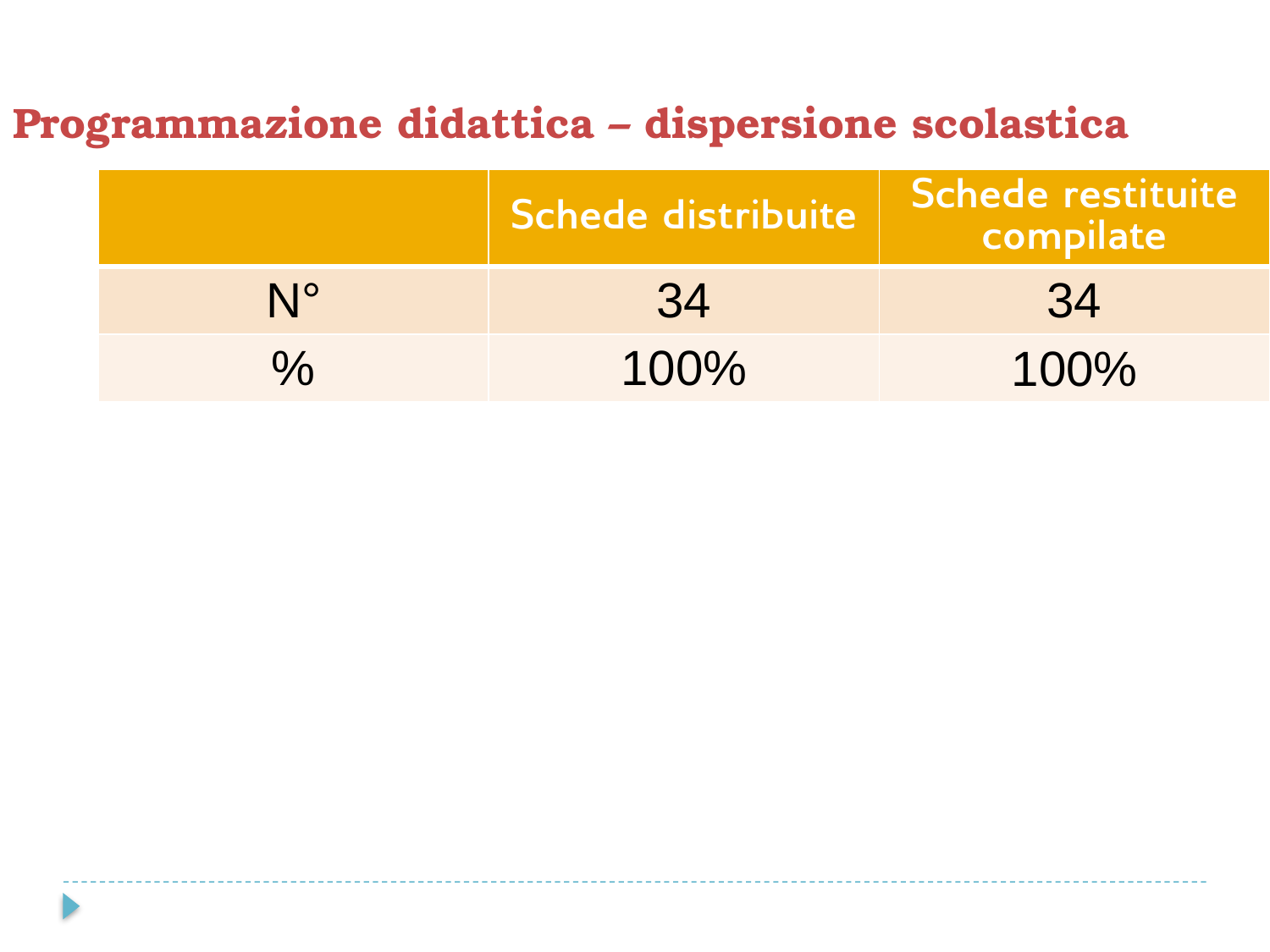

Programmazione didattica – dispersione scolastica
|  | Schede distribuite | Schede restituite compilate |
| --- | --- | --- |
| N° | 34 | 34 |
| % | 100% | 100% |